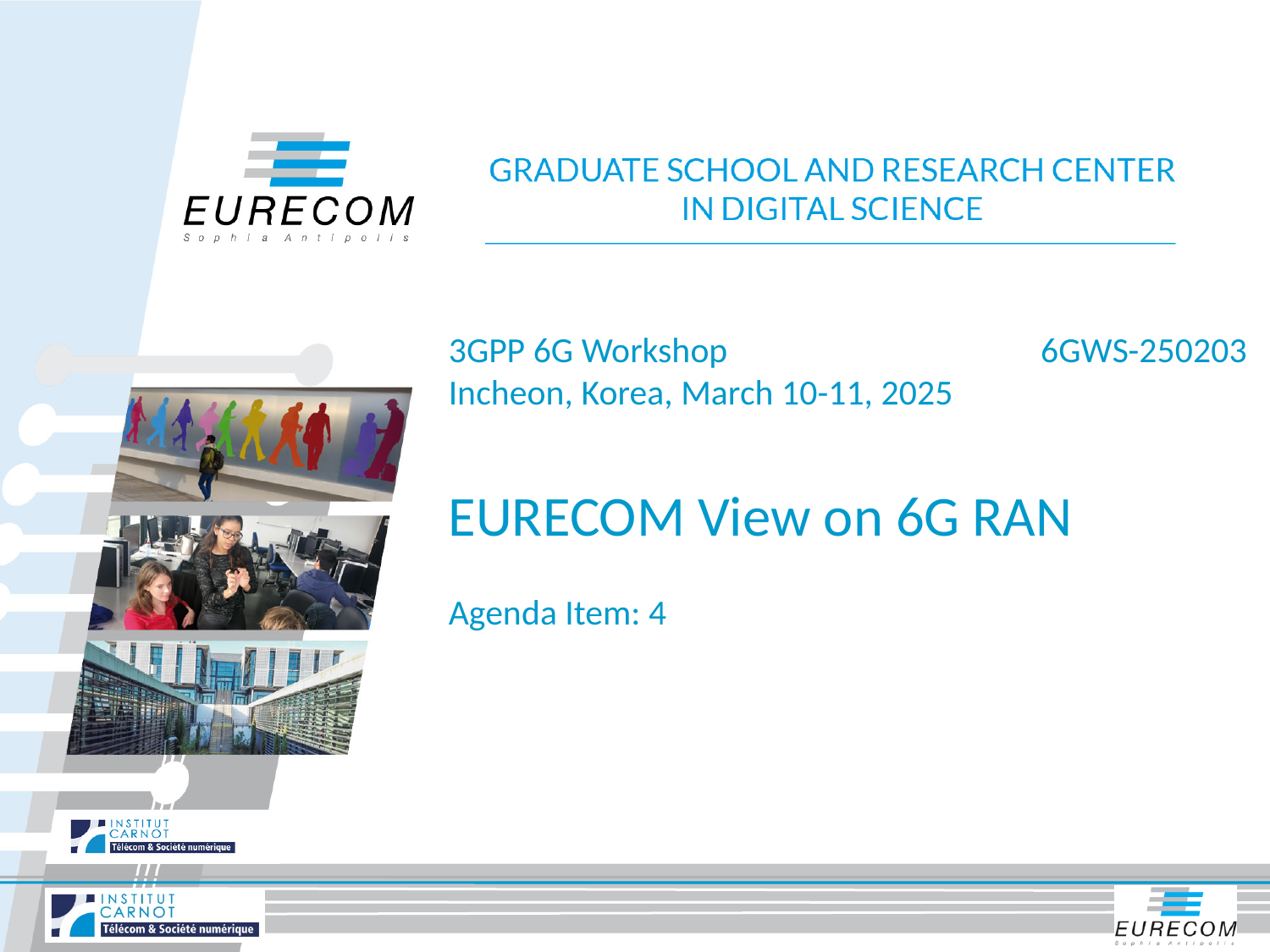

3GPP 6G Workshop                                       6GWS-250203
Incheon, Korea, March 10-11, 2025

EURECOM View on 6G RAN

Agenda Item: 4